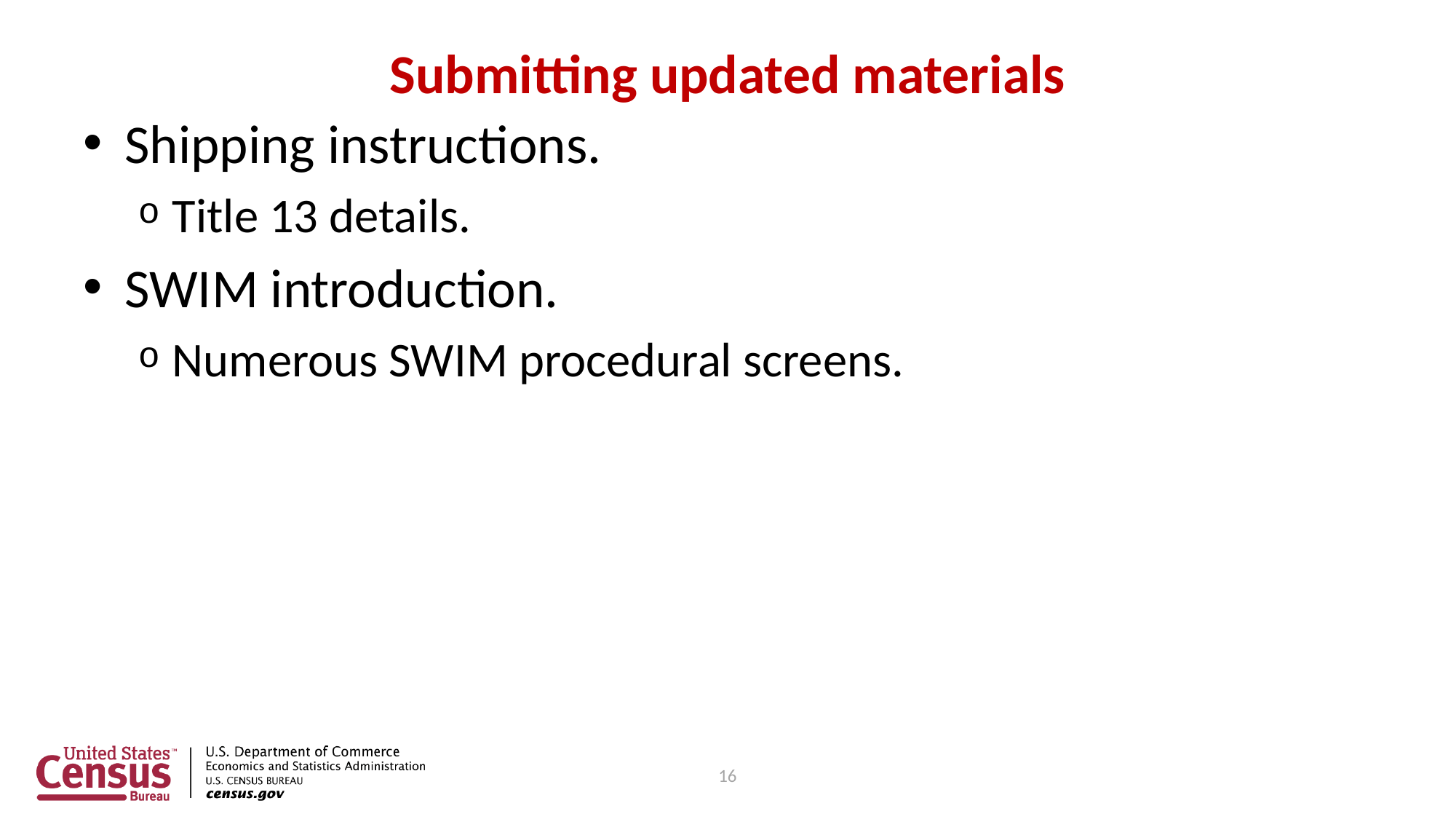

# Submitting updated materials
Shipping instructions.
Title 13 details.
SWIM introduction.
Numerous SWIM procedural screens.
16